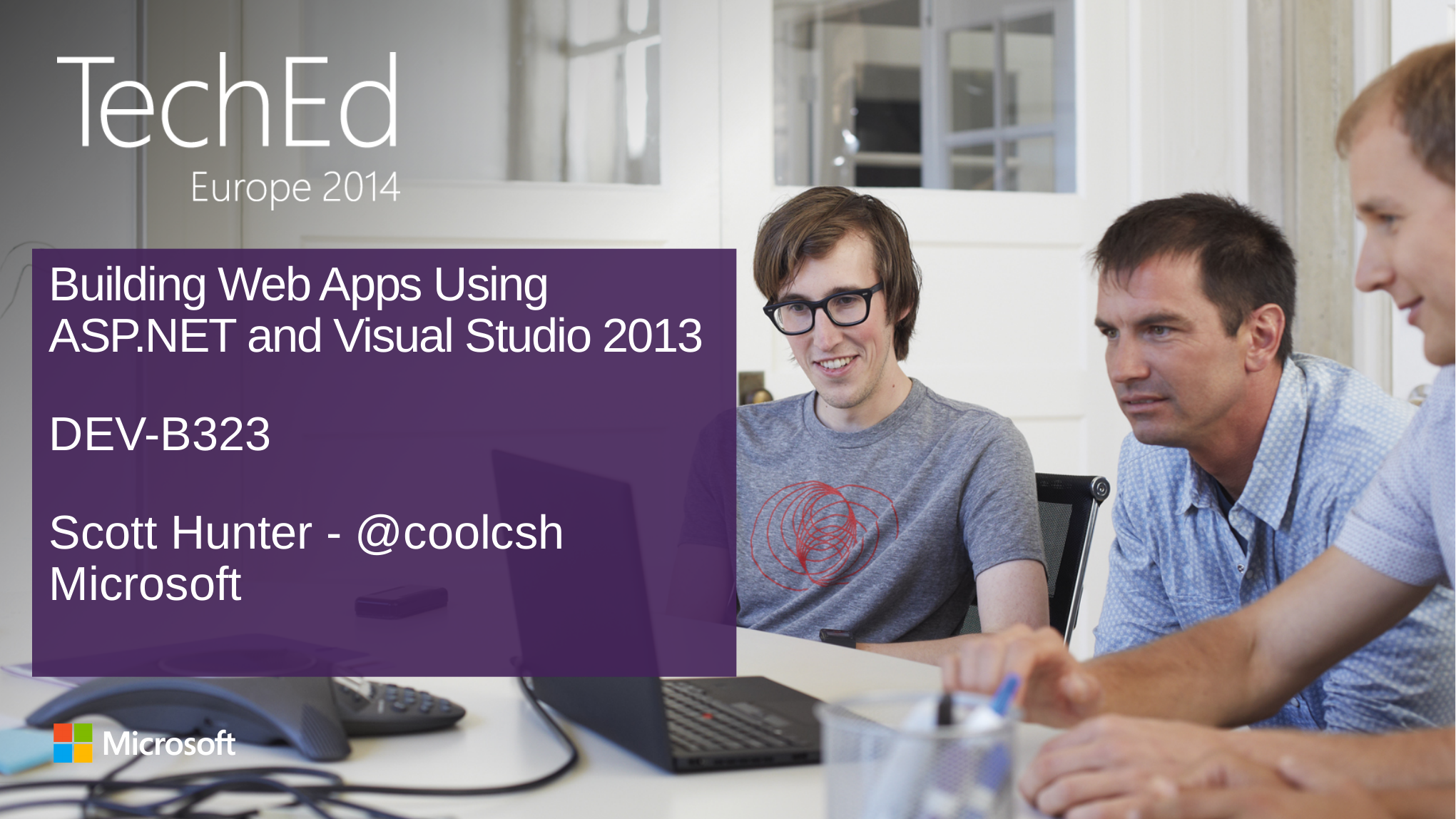

# Building Web Apps Using ASP.NET and Visual Studio 2013
DEV-B323
Scott Hunter - @coolcsh
Microsoft